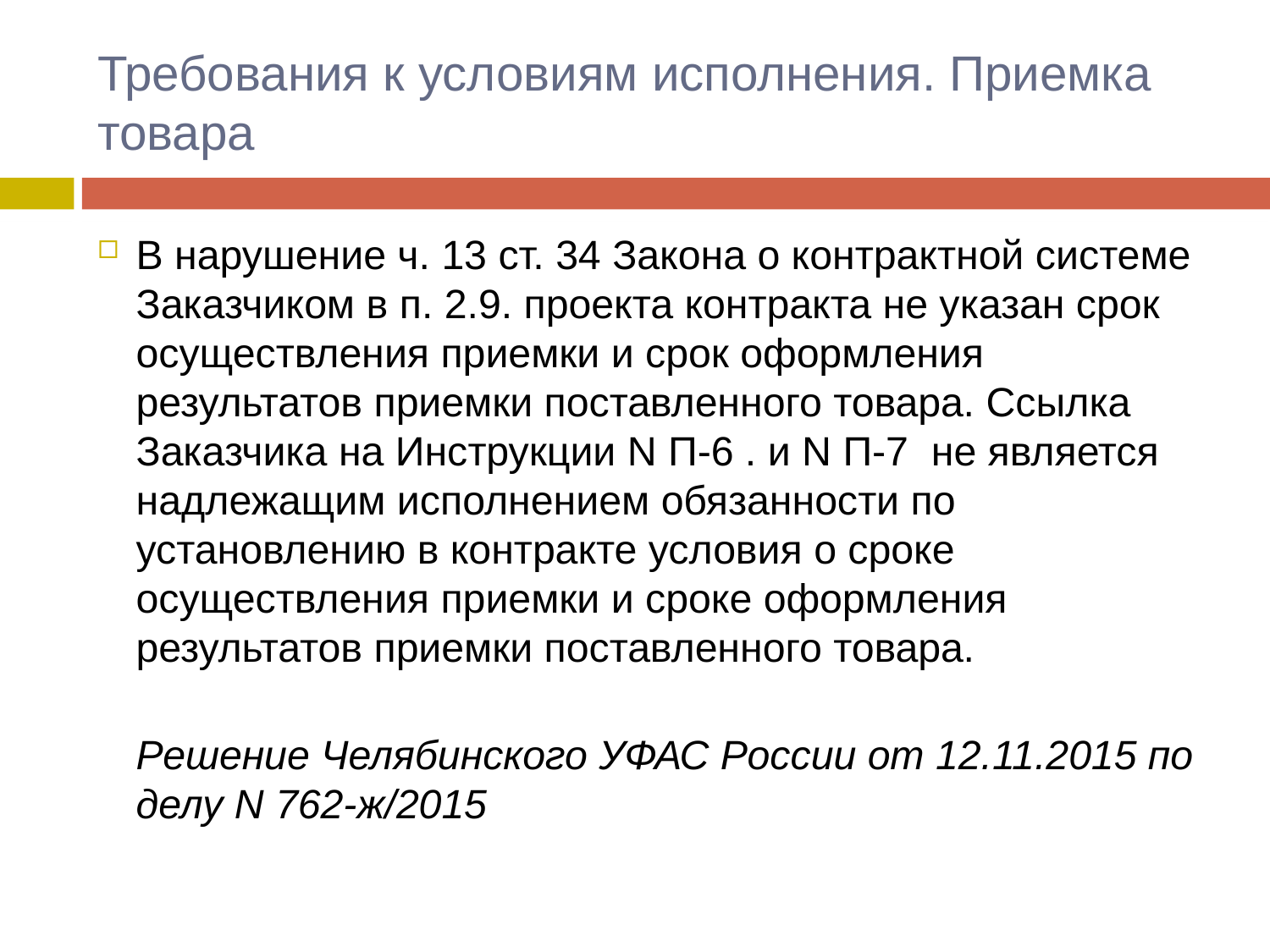

# Требования к условиям исполнения. Приемка товара
В нарушение ч. 13 ст. 34 Закона о контрактной системе Заказчиком в п. 2.9. проекта контракта не указан срок осуществления приемки и срок оформления результатов приемки поставленного товара. Ссылка Заказчика на Инструкции N П-6 . и N П-7  не является надлежащим исполнением обязанности по установлению в контракте условия о сроке осуществления приемки и сроке оформления результатов приемки поставленного товара.
Решение Челябинского УФАС России от 12.11.2015 по делу N 762-ж/2015